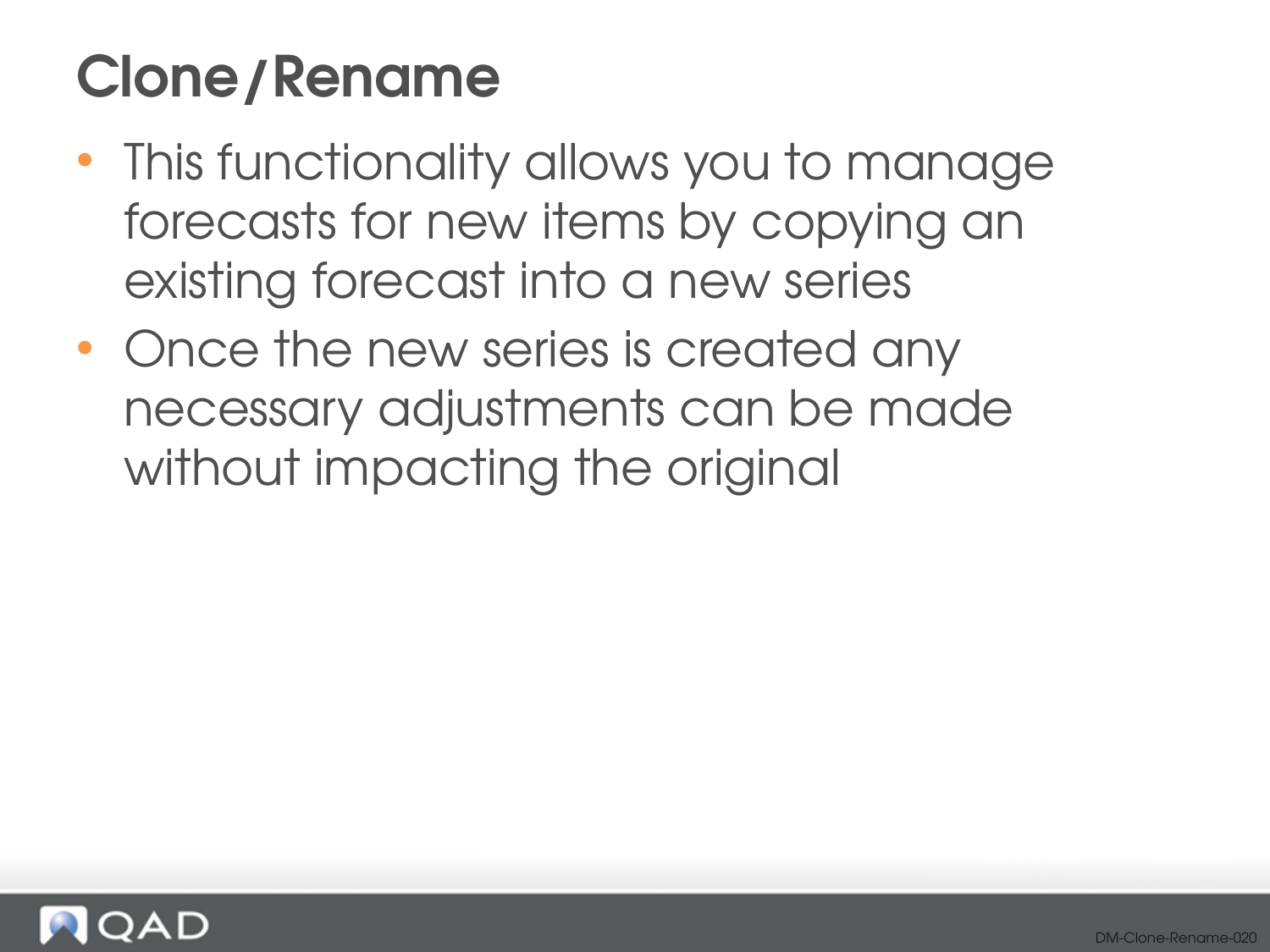

# Clone/Rename
This functionality allows you to manage forecasts for new items by copying an existing forecast into a new series
Once the new series is created any necessary adjustments can be made without impacting the original

DM-Clone-Rename-020